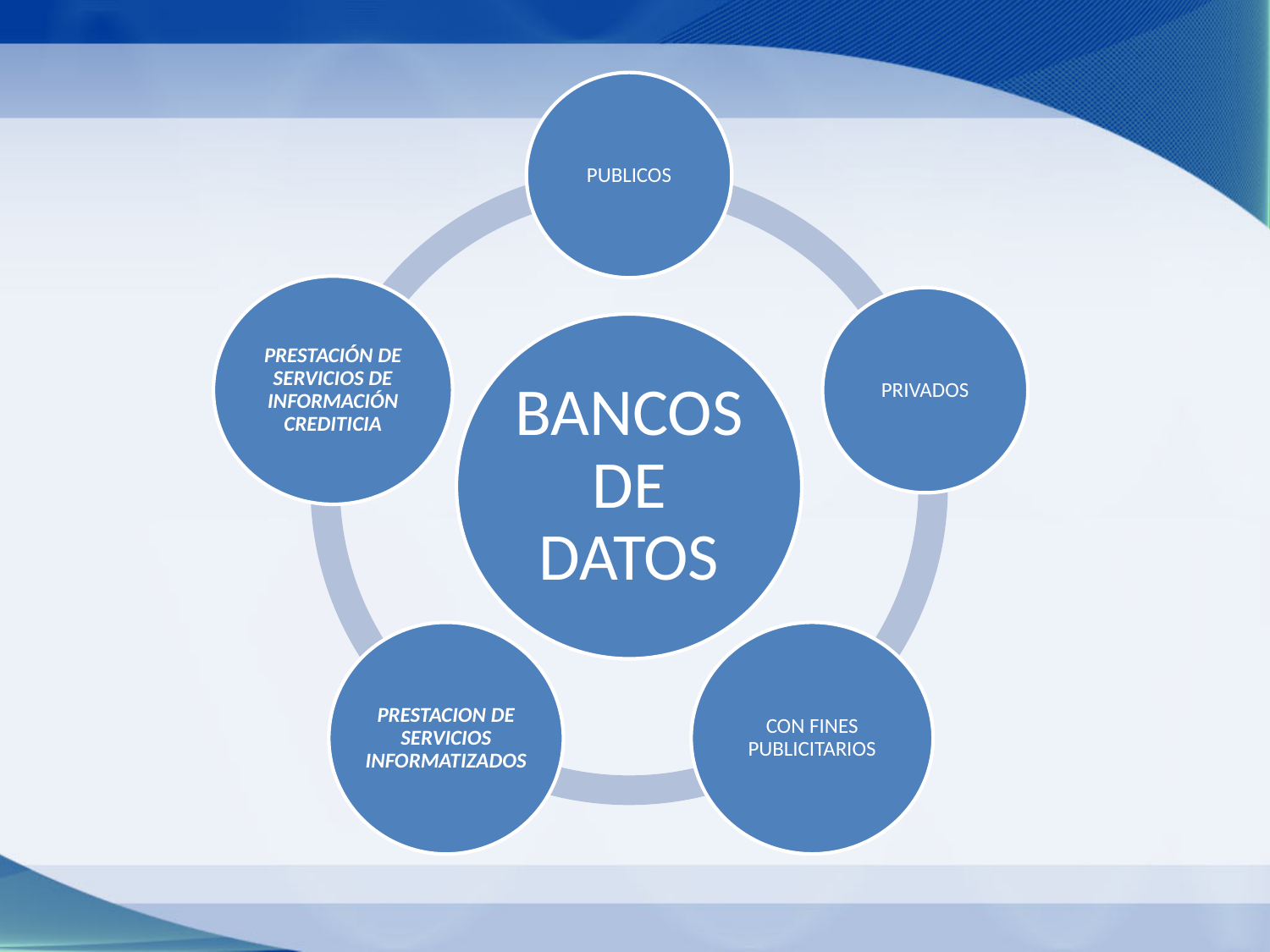

BANCOS DE DATOS
PUBLICOS
PRIVADOS
CON FINES PUBLICITARIOS
PRESTACION DE SERVICIOS INFORMATIZADOS
PRESTACIÓN DE SERVICIOS DE INFORMACIÓN CREDITICIA